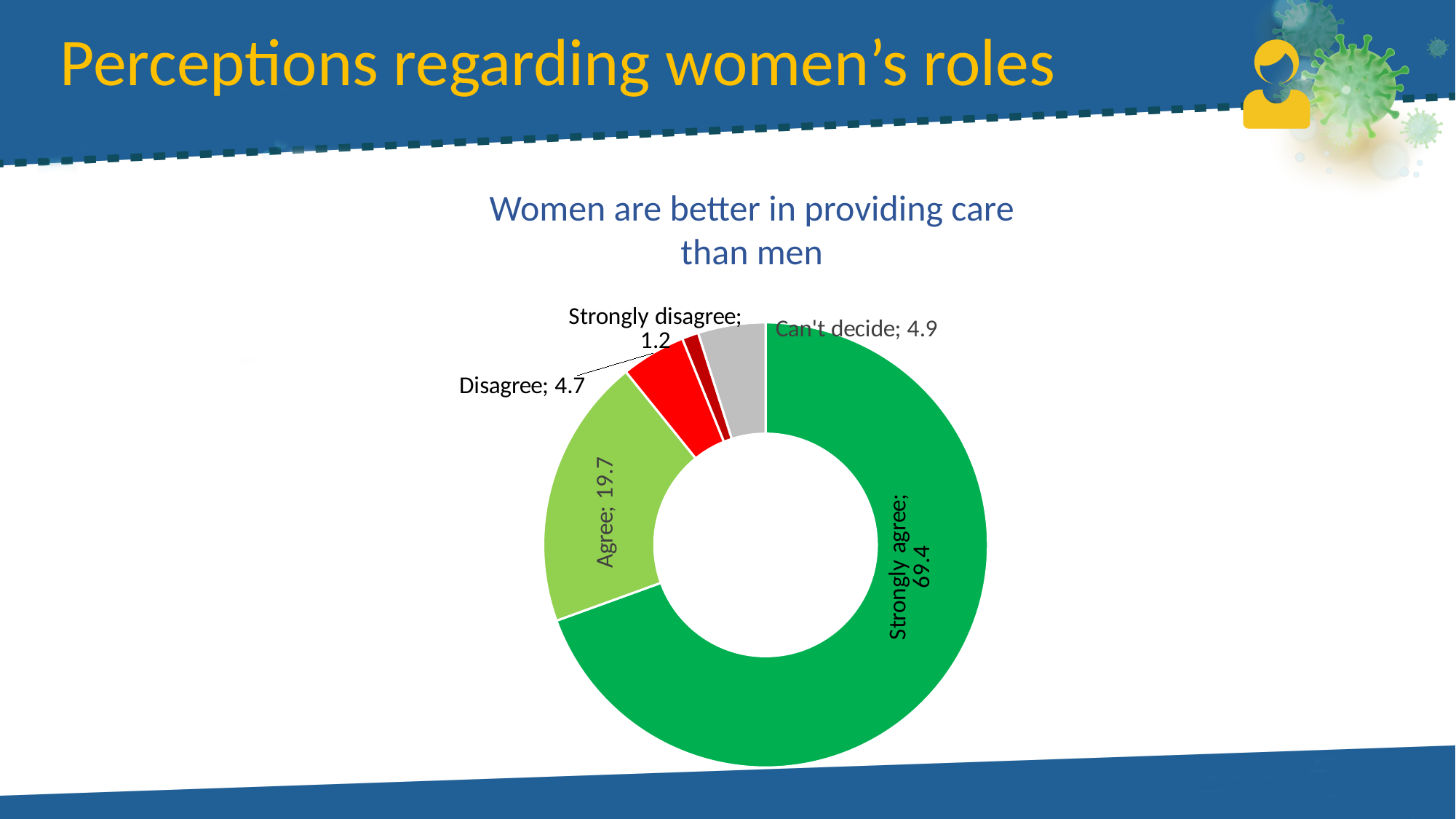

# Perceptions regarding women’s roles
Women are better in providing care than men

### Chart

| Category | Sales |
|---|---|
| Strongly agree | 69.4 |
| Agree | 19.7 |
| Disagree | 4.7 |
| Strongly disagree | 1.2 |
| Can't decide | 4.9 |